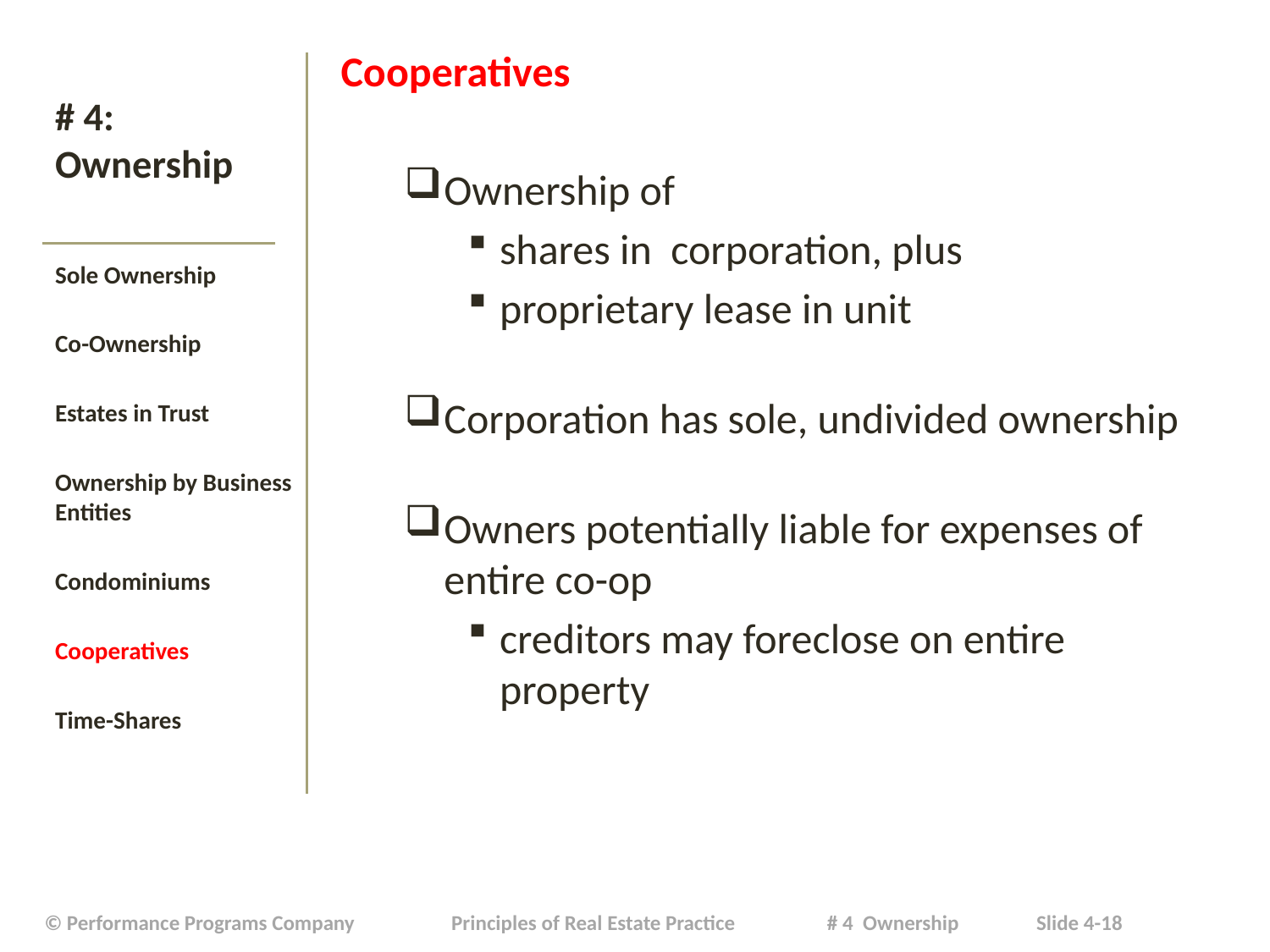

# # 4: Ownership
Cooperatives

Ownership of
shares in  corporation, plus
proprietary lease in unit
Corporation has sole, undivided ownership
Owners potentially liable for expenses of entire co-op
creditors may foreclose on entire property

Sole Ownership

Co-Ownership

Estates in Trust

Ownership by Business Entities

Condominiums

Cooperatives

Time-Shares

| © Performance Programs Company Principles of Real Estate Practice # 4 Ownership Slide 4-18 |
| --- |